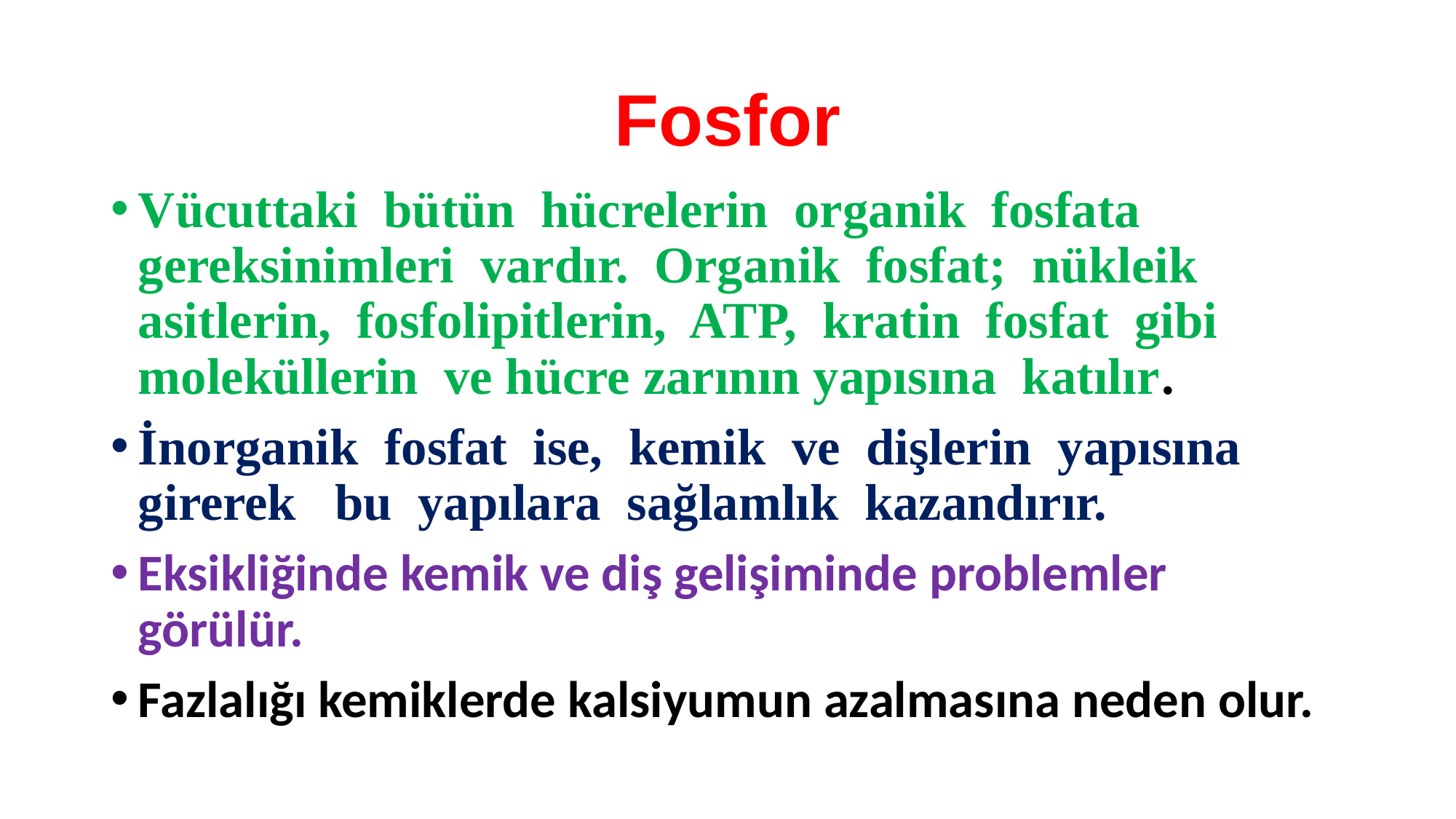

# Fosfor
Vücuttaki  bütün  hücrelerin  organik  fosfata  gereksinimleri  vardır.  Organik  fosfat;  nükleik  asitlerin,  fosfolipitlerin,  ATP,  kratin  fosfat  gibi  moleküllerin  ve hücre zarının yapısına  katılır.
İnorganik  fosfat  ise,  kemik  ve  dişlerin  yapısına  girerek   bu  yapılara  sağlamlık  kazandırır.
Eksikliğinde kemik ve diş gelişiminde problemler görülür.
Fazlalığı kemiklerde kalsiyumun azalmasına neden olur.